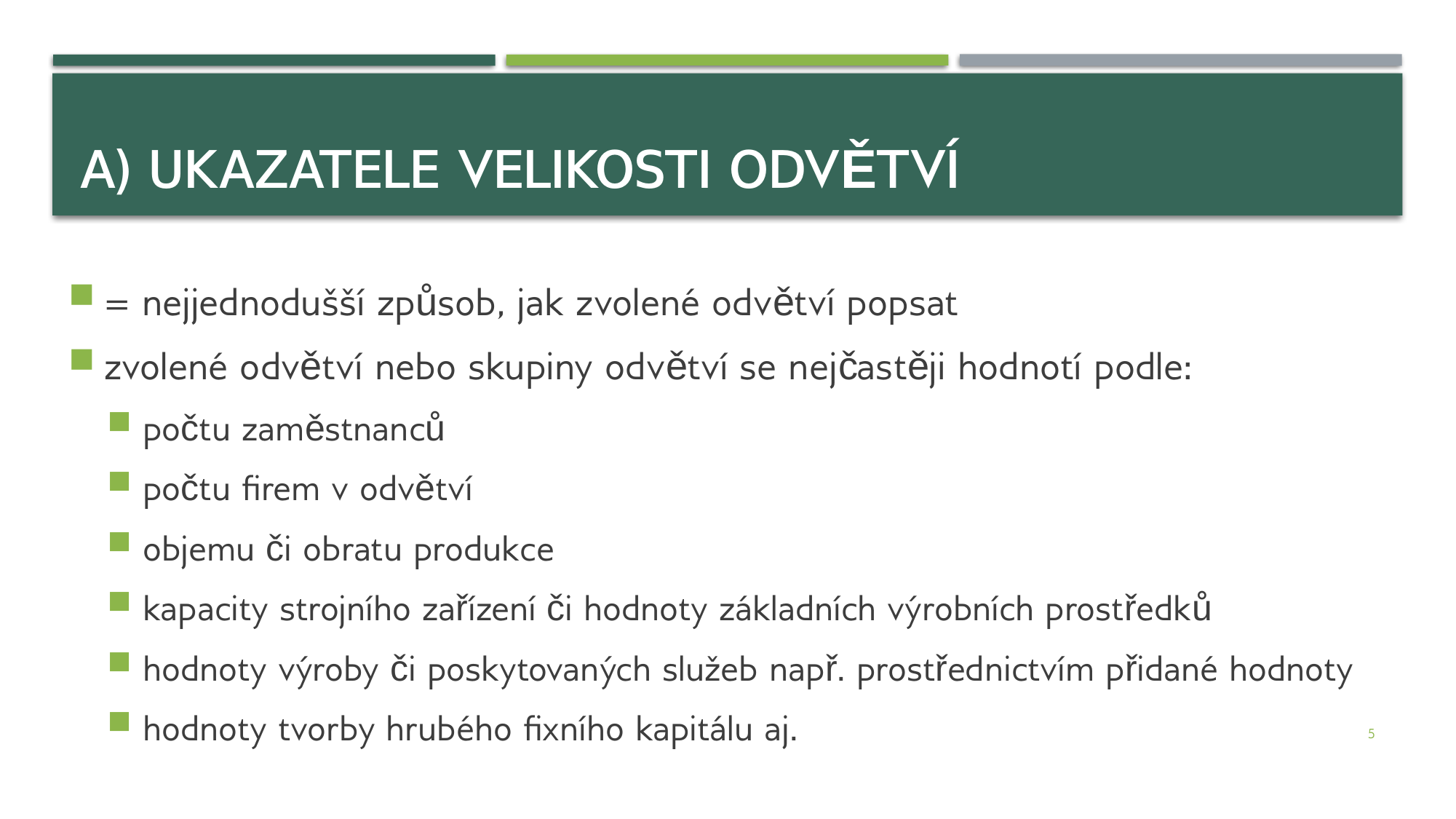

# a) ukazatele velikosti odvětví
= nejjednodušší způsob, jak zvolené odvětví popsat
zvolené odvětví nebo skupiny odvětví se nejčastěji hodnotí podle:
počtu zaměstnanců
počtu firem v odvětví
objemu či obratu produkce
kapacity strojního zařízení či hodnoty základních výrobních prostředků
hodnoty výroby či poskytovaných služeb např. prostřednictvím přidané hodnoty
hodnoty tvorby hrubého fixního kapitálu aj.
5